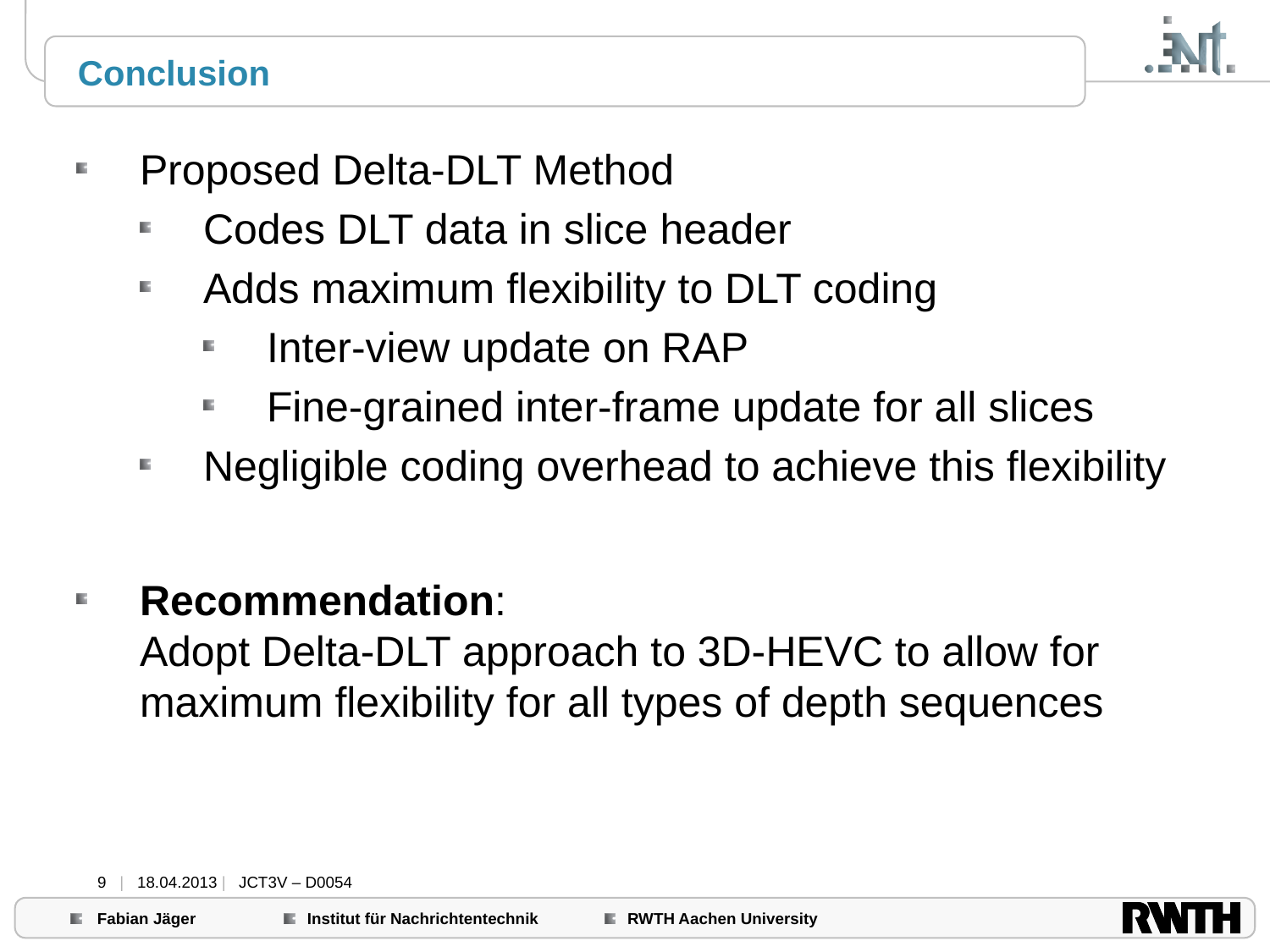

# Conclusion
Proposed Delta-DLT Method
Codes DLT data in slice header
Adds maximum flexibility to DLT coding
Inter-view update on RAP
Fine-grained inter-frame update for all slices
Negligible coding overhead to achieve this flexibility

Recommendation:
Adopt Delta-DLT approach to 3D-HEVC to allow for maximum flexibility for all types of depth sequences
9   |   18.04.2013 |   JCT3V – D0054